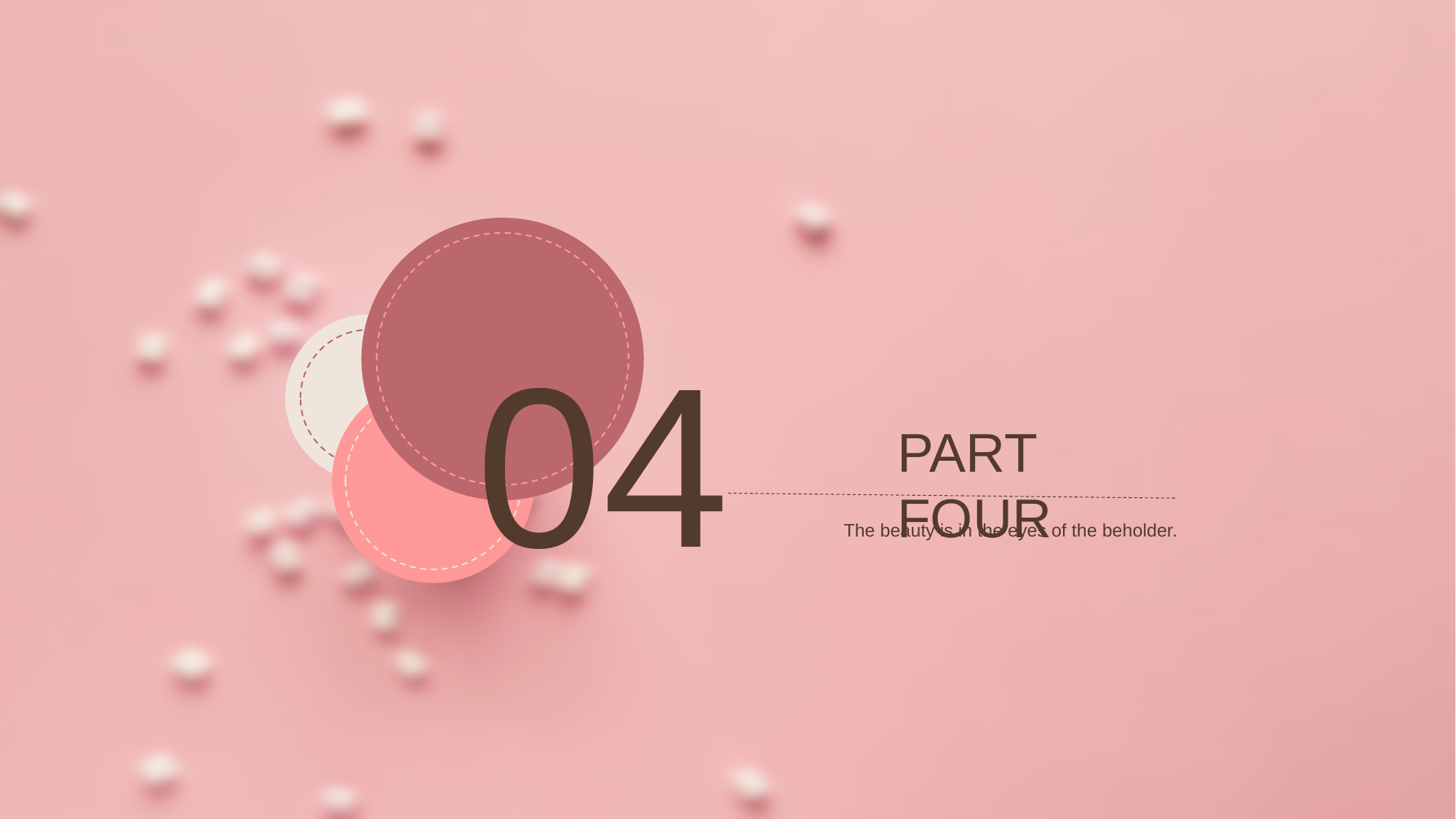

04

PART FOUR
The beauty is in the eyes of the beholder.